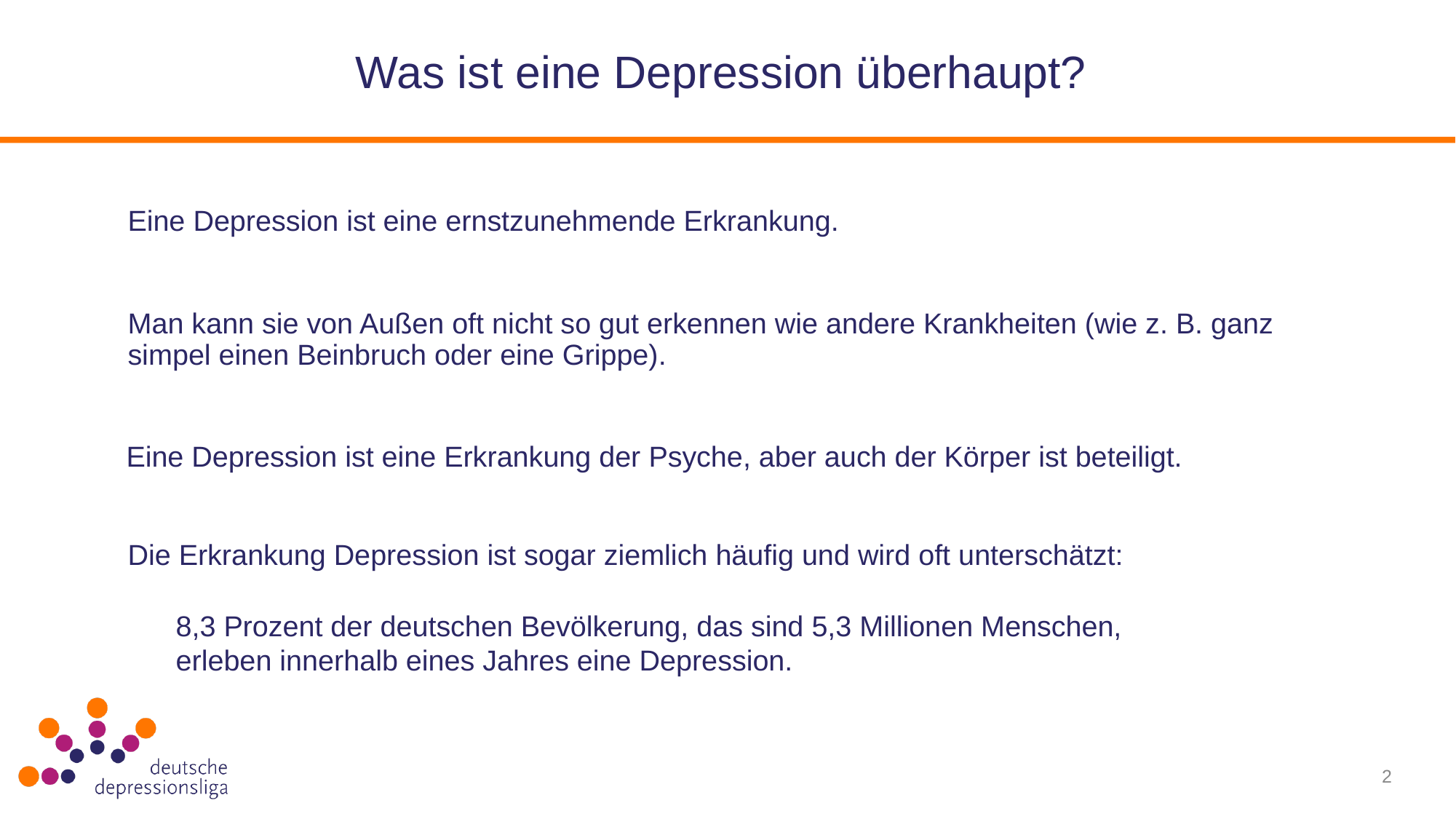

# Was ist eine Depression überhaupt?
Eine Depression ist eine ernstzunehmende Erkrankung.
Man kann sie von Außen oft nicht so gut erkennen wie andere Krankheiten (wie z. B. ganz simpel einen Beinbruch oder eine Grippe).
Eine Depression ist eine Erkrankung der Psyche, aber auch der Körper ist beteiligt.
Die Erkrankung Depression ist sogar ziemlich häufig und wird oft unterschätzt:
      8,3 Prozent der deutschen Bevölkerung, das sind 5,3 Millionen Menschen,
      erleben innerhalb eines Jahres eine Depression.
2